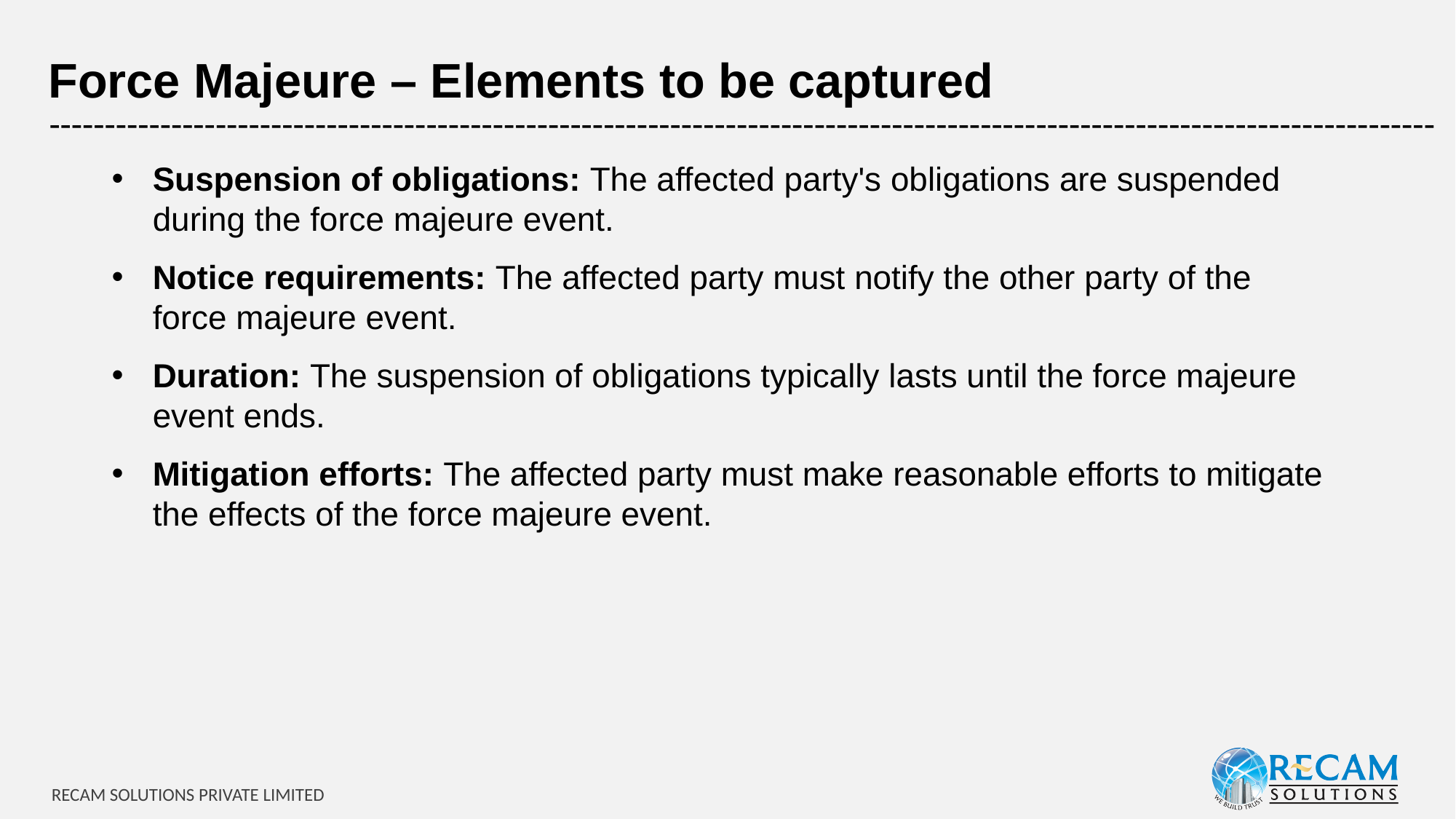

Force Majeure – Elements to be captured
-----------------------------------------------------------------------------------------------------------------------------
Suspension of obligations: The affected party's obligations are suspended during the force majeure event.
Notice requirements: The affected party must notify the other party of the force majeure event.
Duration: The suspension of obligations typically lasts until the force majeure event ends.
Mitigation efforts: The affected party must make reasonable efforts to mitigate the effects of the force majeure event.
RECAM SOLUTIONS PRIVATE LIMITED